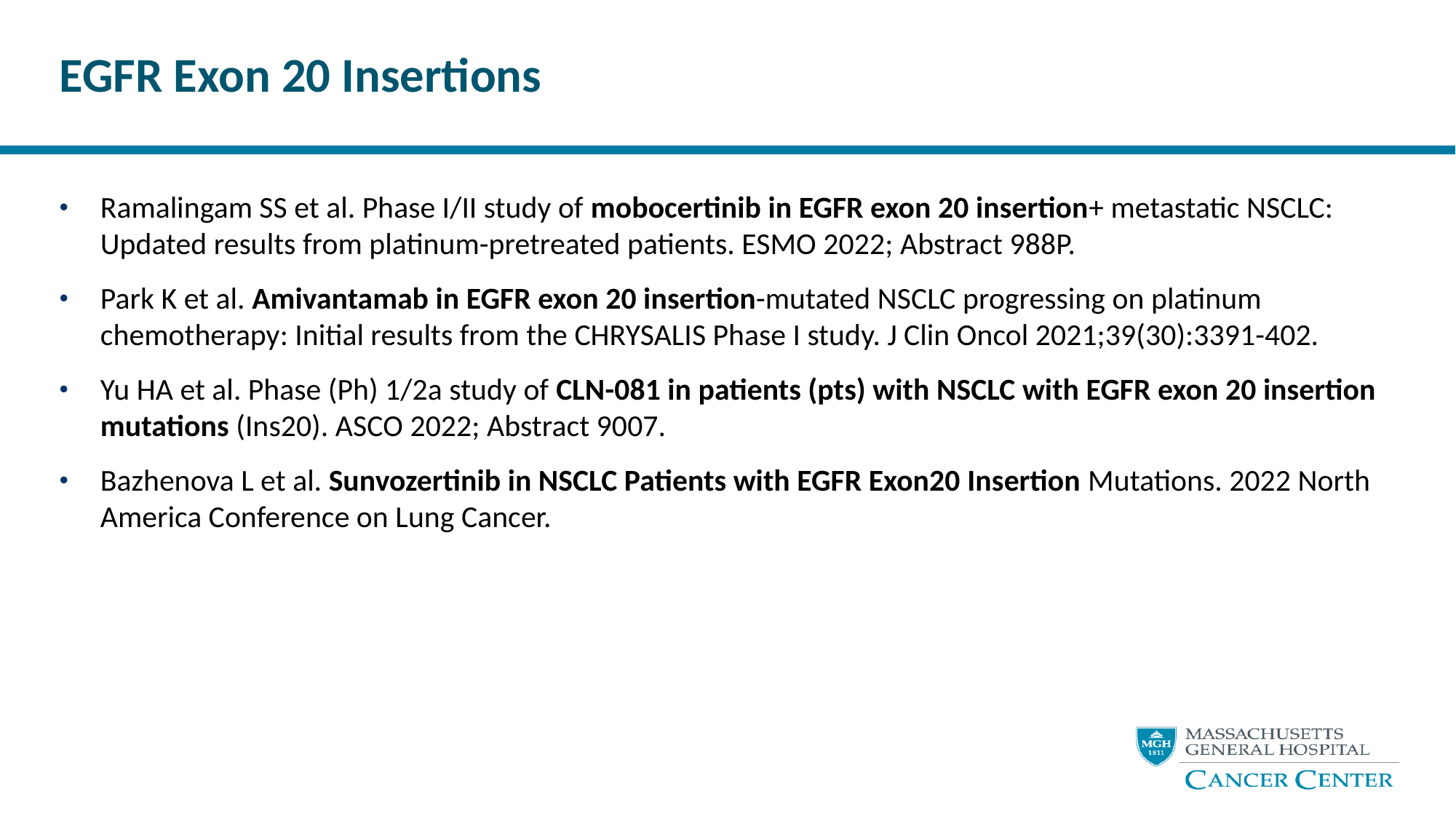

# EGFR Exon 20 Insertions
Ramalingam SS et al. Phase I/II study of mobocertinib in EGFR exon 20 insertion+ metastatic NSCLC: Updated results from platinum-pretreated patients. ESMO 2022; Abstract 988P.
Park K et al. Amivantamab in EGFR exon 20 insertion-mutated NSCLC progressing on platinum chemotherapy: Initial results from the CHRYSALIS Phase I study. J Clin Oncol 2021;39(30):3391-402.
Yu HA et al. Phase (Ph) 1/2a study of CLN-081 in patients (pts) with NSCLC with EGFR exon 20 insertion mutations (Ins20). ASCO 2022; Abstract 9007.
Bazhenova L et al. Sunvozertinib in NSCLC Patients with EGFR Exon20 Insertion Mutations. 2022 North America Conference on Lung Cancer.